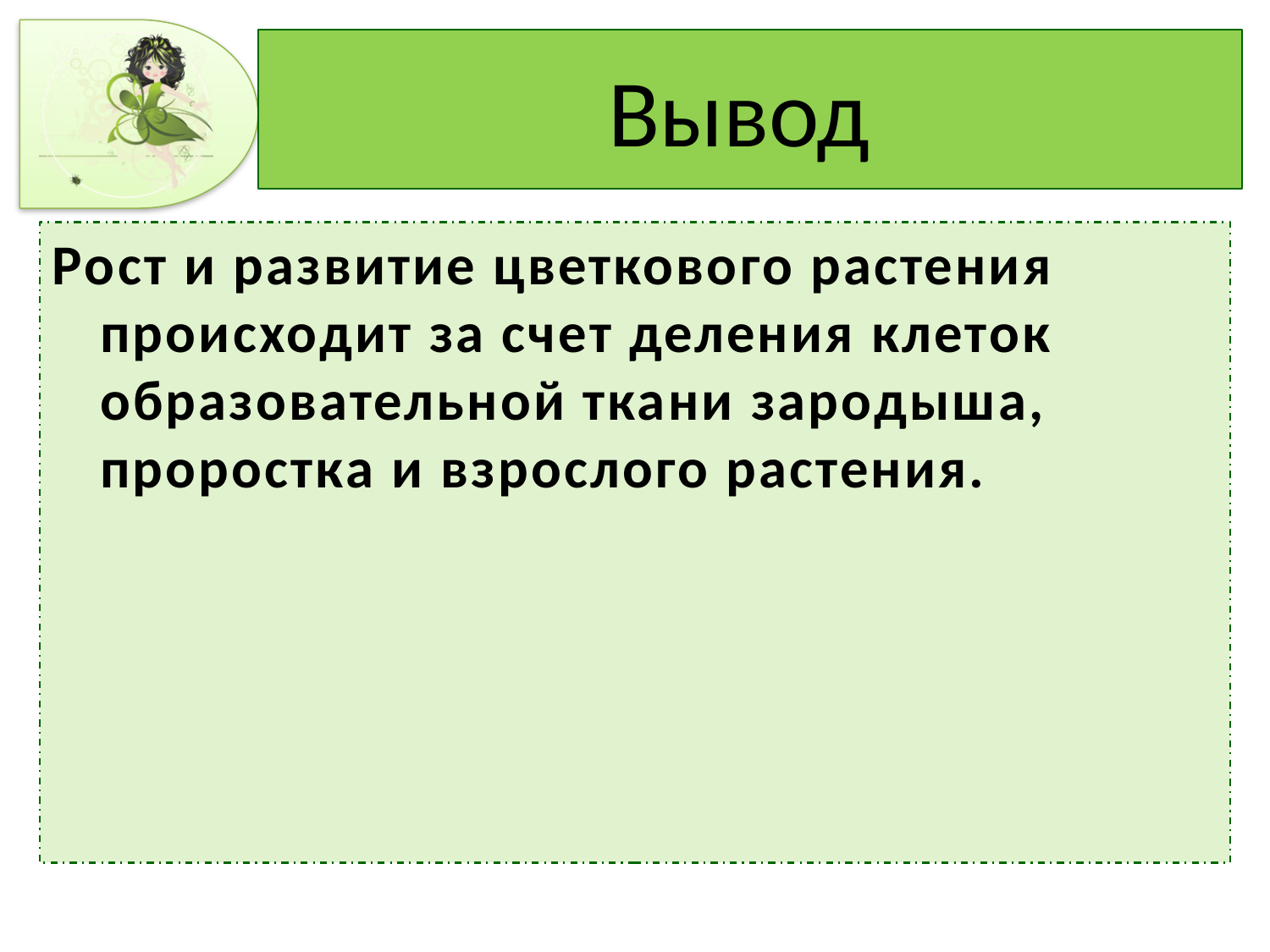

# Вывод
Рост и развитие цветкового растения происходит за счет деления клеток образовательной ткани зародыша, проростка и взрослого растения.